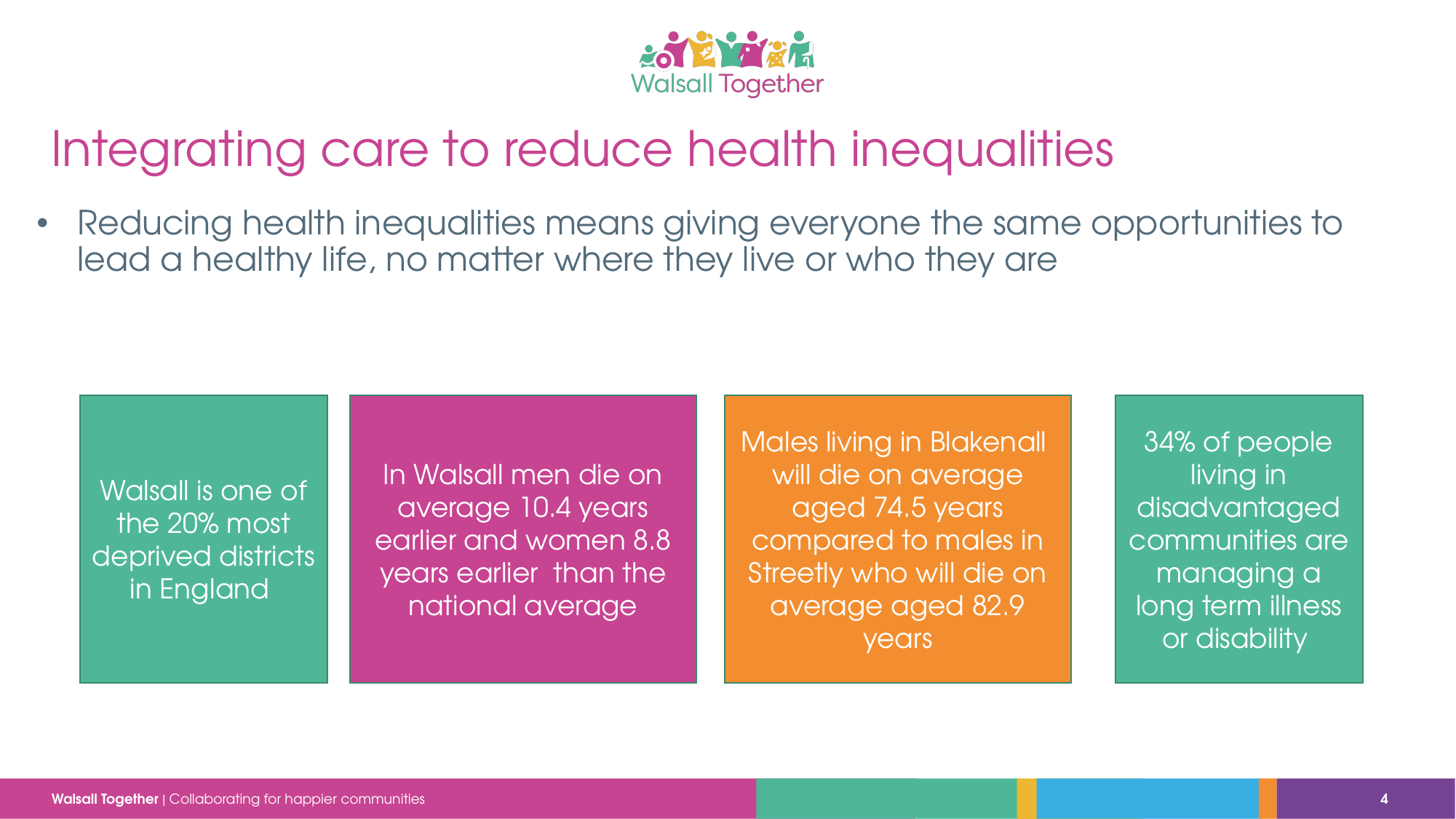

# Integrating care to reduce health inequalities

Reducing health inequalities means giving everyone the same opportunities to lead a healthy life, no matter where they live or who they are

Walsall is one of the 20% most deprived districts in England
In Walsall men die on average 10.4 years earlier and women 8.8 years earlier  than the national average
Males living in Blakenall  will die on average aged 74.5 years compared to males in Streetly who will die on average aged 82.9 years
34% of people living in disadvantaged communities are managing a long term illness or disability
4
Walsall Together | Collaborating for happier communities